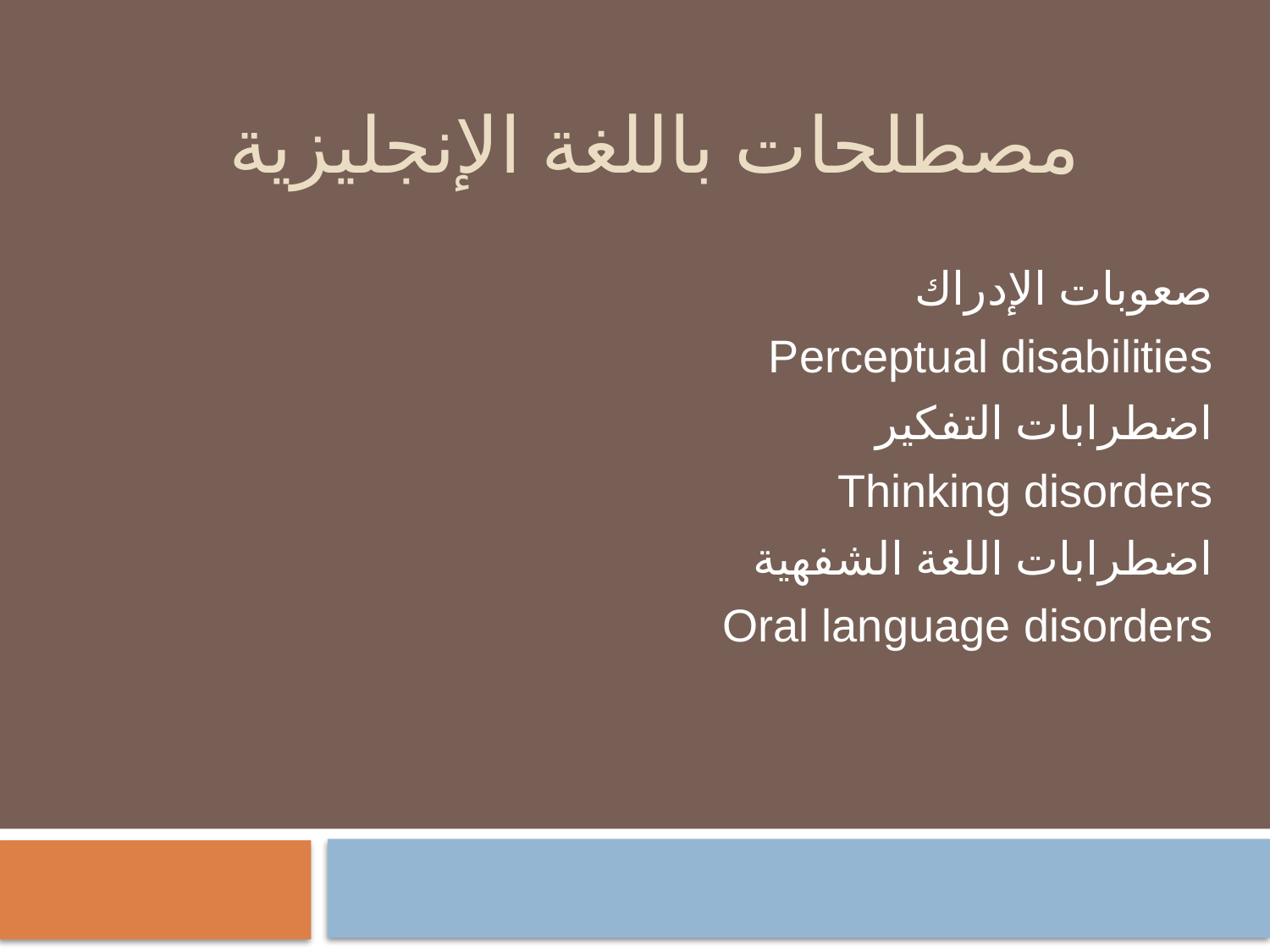

# مصطلحات باللغة الإنجليزية
صعوبات الإدراك
Perceptual disabilities
اضطرابات التفكير
Thinking disorders
اضطرابات اللغة الشفهية
Oral language disorders